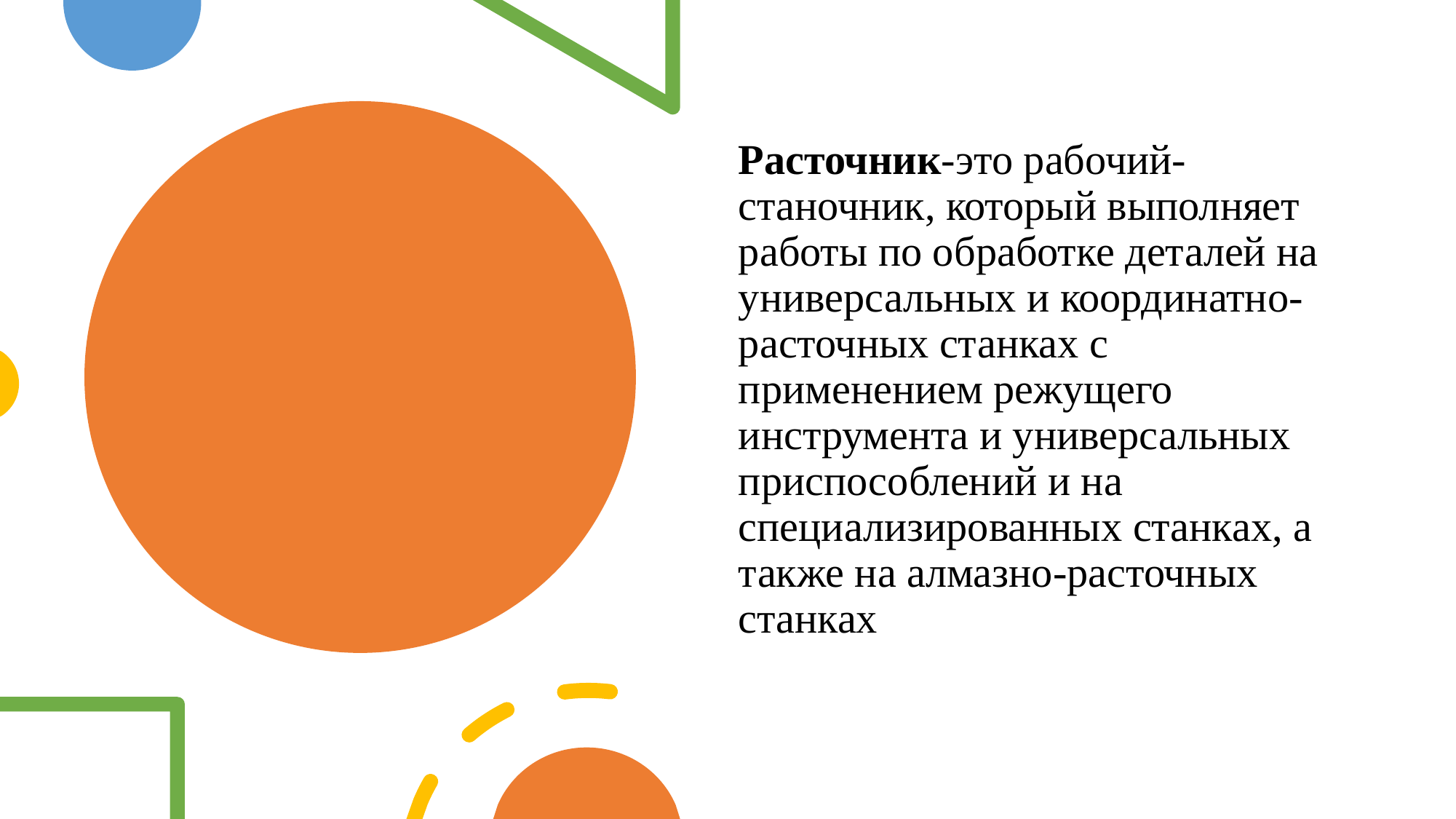

Расточник-это рабочий-станочник, который выполняет работы по обработке деталей на универсальных и координатно-расточных станках с применением режущего инструмента и универсальных приспособлений и на специализированных станках, а также на алмазно-расточных станках